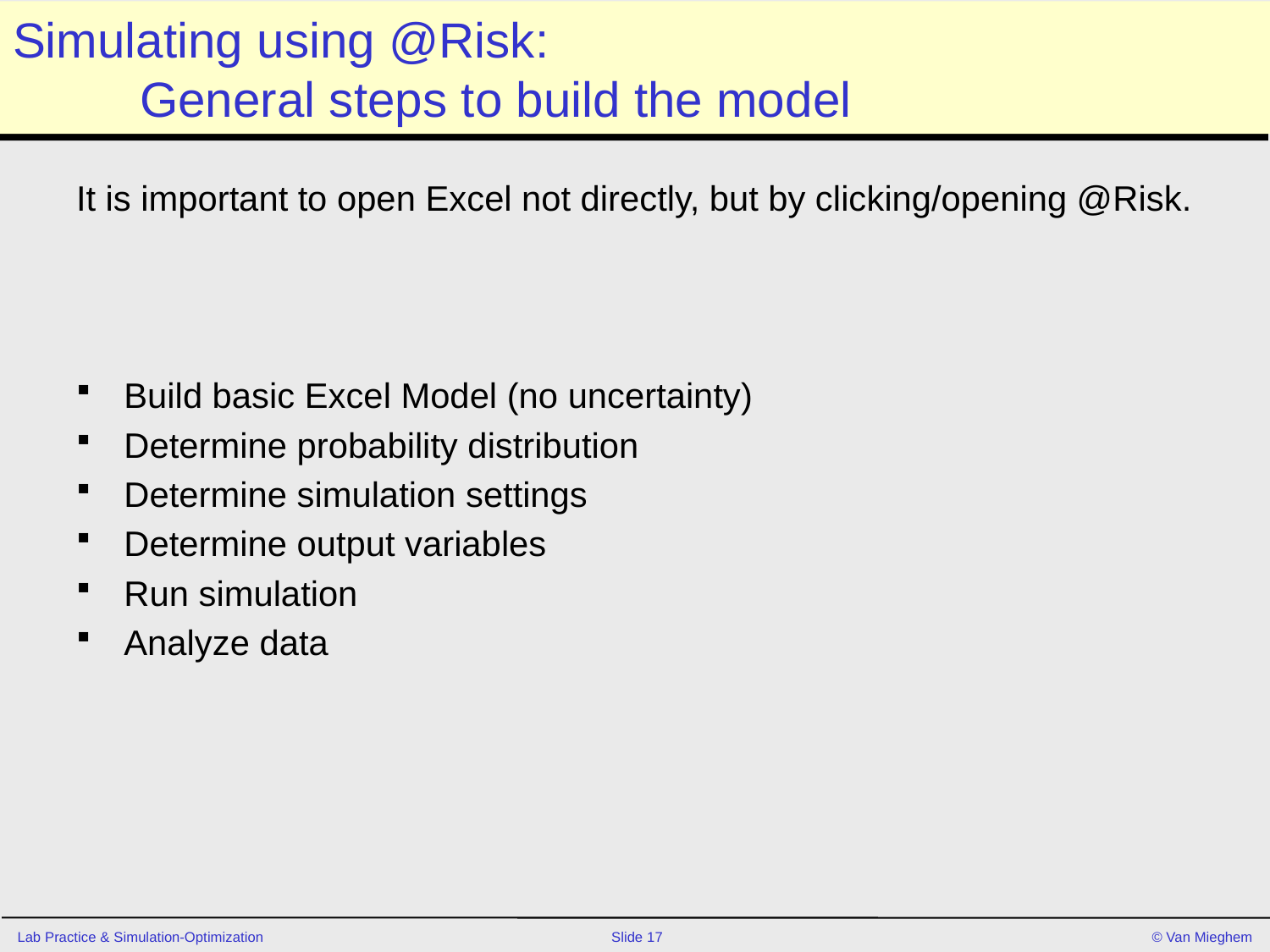

# Simulating using @Risk: General steps to build the model
It is important to open Excel not directly, but by clicking/opening @Risk.

Build basic Excel Model (no uncertainty)
Determine probability distribution
Determine simulation settings
Determine output variables
Run simulation
Analyze data